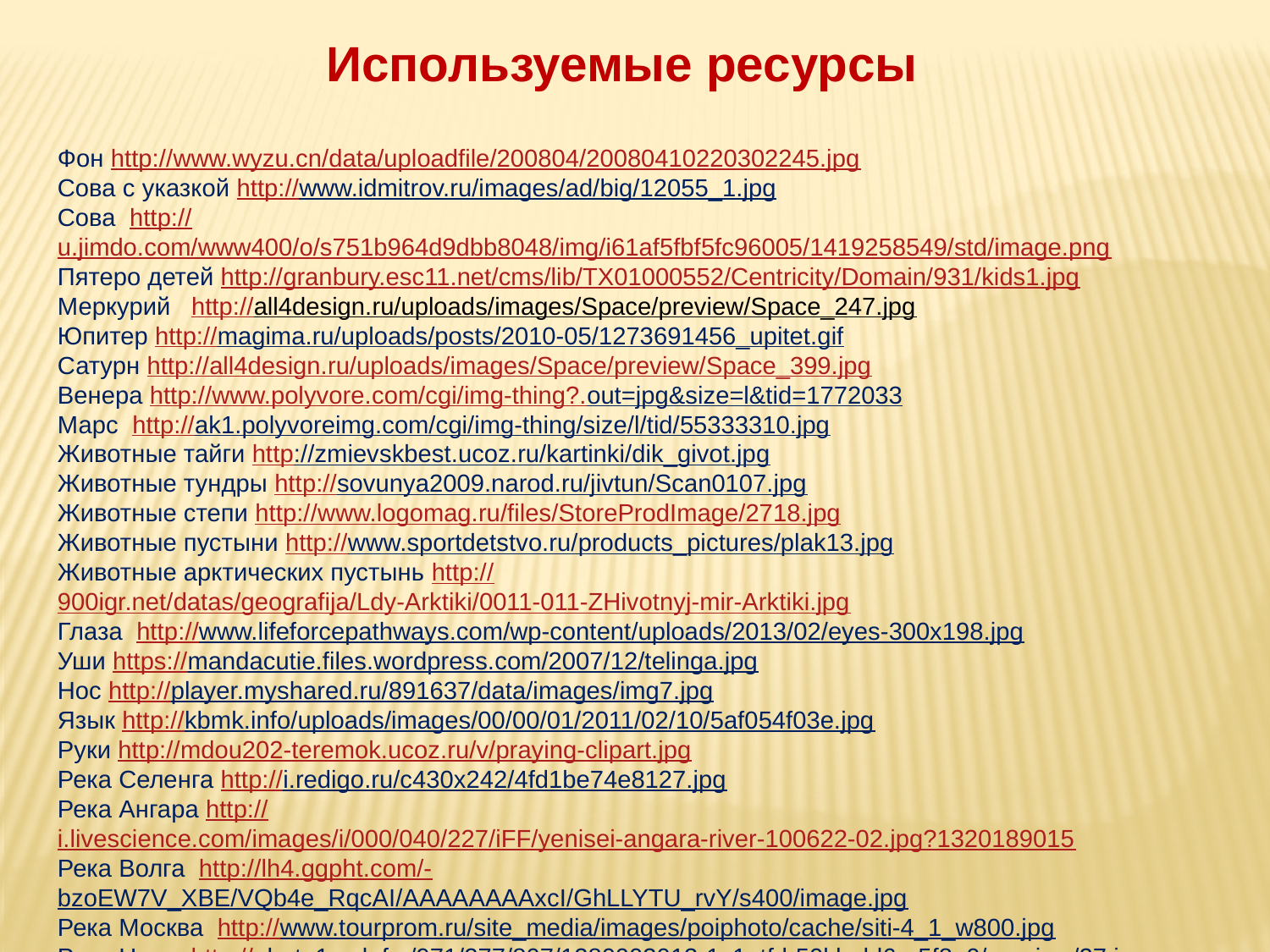

Используемые ресурсы
Фон http://www.wyzu.cn/data/uploadfile/200804/20080410220302245.jpg
Сова с указкой http://www.idmitrov.ru/images/ad/big/12055_1.jpg
Сова  http://u.jimdo.com/www400/o/s751b964d9dbb8048/img/i61af5fbf5fc96005/1419258549/std/image.png
Пятеро детей http://granbury.esc11.net/cms/lib/TX01000552/Centricity/Domain/931/kids1.jpg
Меркурий   http://all4design.ru/uploads/images/Space/preview/Space_247.jpg
Юпитер http://magima.ru/uploads/posts/2010-05/1273691456_upitet.gif
Сатурн http://all4design.ru/uploads/images/Space/preview/Space_399.jpg
Венера http://www.polyvore.com/cgi/img-thing?.out=jpg&size=l&tid=1772033
Марс  http://ak1.polyvoreimg.com/cgi/img-thing/size/l/tid/55333310.jpg
Животные тайги http://zmievskbest.ucoz.ru/kartinki/dik_givot.jpg
Животные тундры http://sovunya2009.narod.ru/jivtun/Scan0107.jpg
Животные степи http://www.logomag.ru/files/StoreProdImage/2718.jpg
Животные пустыни http://www.sportdetstvo.ru/products_pictures/plak13.jpg
Животные арктических пустынь http://900igr.net/datas/geografija/Ldy-Arktiki/0011-011-ZHivotnyj-mir-Arktiki.jpg
Глаза  http://www.lifeforcepathways.com/wp-content/uploads/2013/02/eyes-300x198.jpg
Уши https://mandacutie.files.wordpress.com/2007/12/telinga.jpg
Нос http://player.myshared.ru/891637/data/images/img7.jpg
Язык http://kbmk.info/uploads/images/00/00/01/2011/02/10/5af054f03e.jpg
Руки http://mdou202-teremok.ucoz.ru/v/praying-clipart.jpg
Река Селенга http://i.redigo.ru/c430x242/4fd1be74e8127.jpg
Река Ангара http://i.livescience.com/images/i/000/040/227/iFF/yenisei-angara-river-100622-02.jpg?1320189015
Река Волга  http://lh4.ggpht.com/-bzoEW7V_XBE/VQb4e_RqcAI/AAAAAAAAxcI/GhLLYTU_rvY/s400/image.jpg
Река Москва  http://www.tourprom.ru/site_media/images/poiphoto/cache/siti-4_1_w800.jpg
Река Нева  http://photo1.ask.fm/971/277/807/1280003013-1s1otfd-50khphl6or5f8a0/preview/27.jpg
Кроссворд по теме «Природа»
http://ped-kopilka.ru/vneklasnaja-rabota/krosvordy-dlja-detei/krosvord-dlja-detei-po-teme-priroda.html